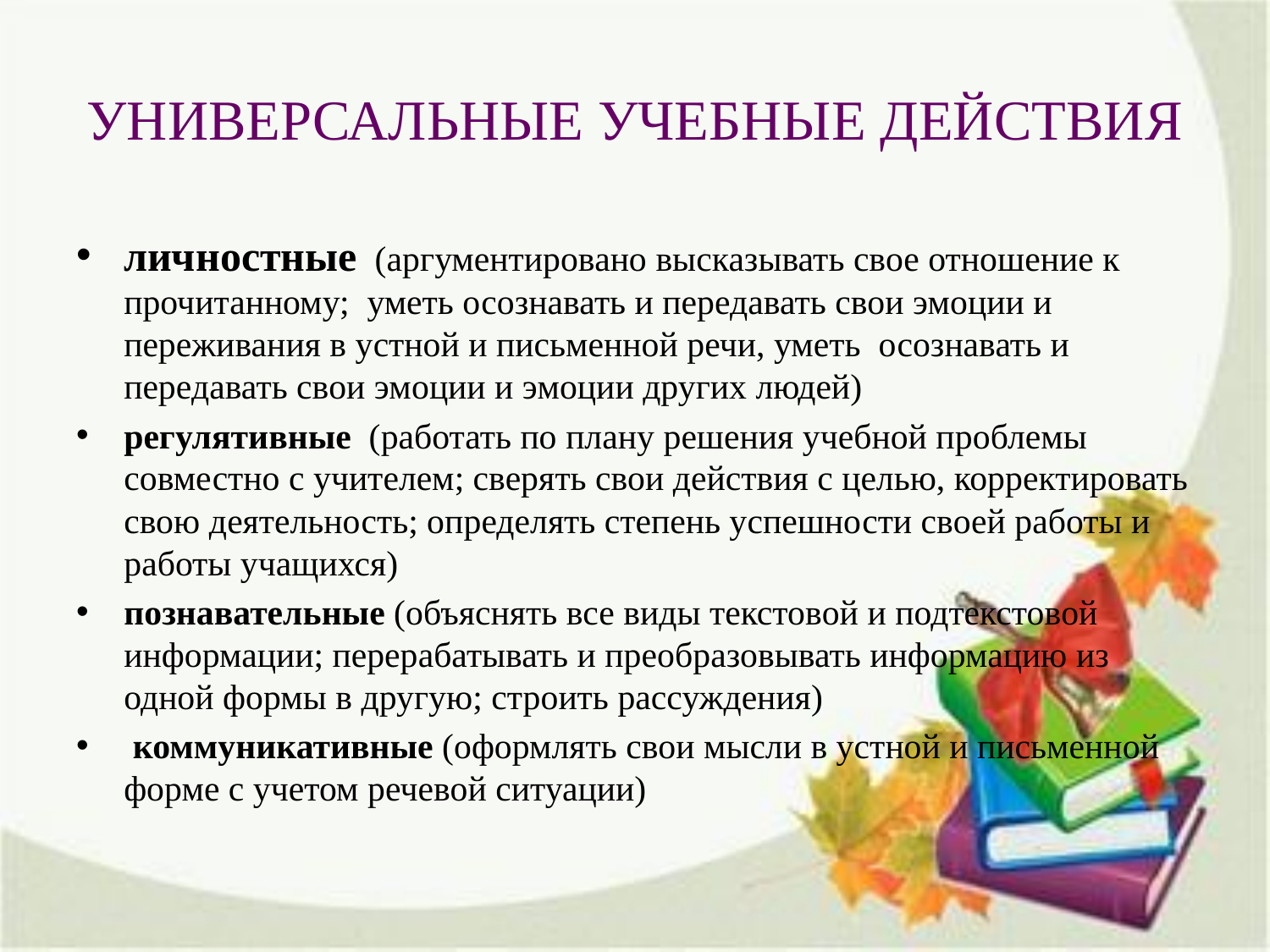

# УНИВЕРСАЛЬНЫЕ УЧЕБНЫЕ ДЕЙСТВИЯ
личностные  (аргументировано высказывать свое отношение к прочитанному;  уметь осознавать и передавать свои эмоции и переживания в устной и письменной речи, уметь  осознавать и передавать свои эмоции и эмоции других людей)
регулятивные  (работать по плану решения учебной проблемы совместно с учителем; сверять свои действия с целью, корректировать свою деятельность; определять степень успешности своей работы и работы учащихся)
познавательные (объяснять все виды текстовой и подтекстовой информации; перерабатывать и преобразовывать информацию из одной формы в другую; строить рассуждения)
 коммуникативные (оформлять свои мысли в устной и письменной форме с учетом речевой ситуации)